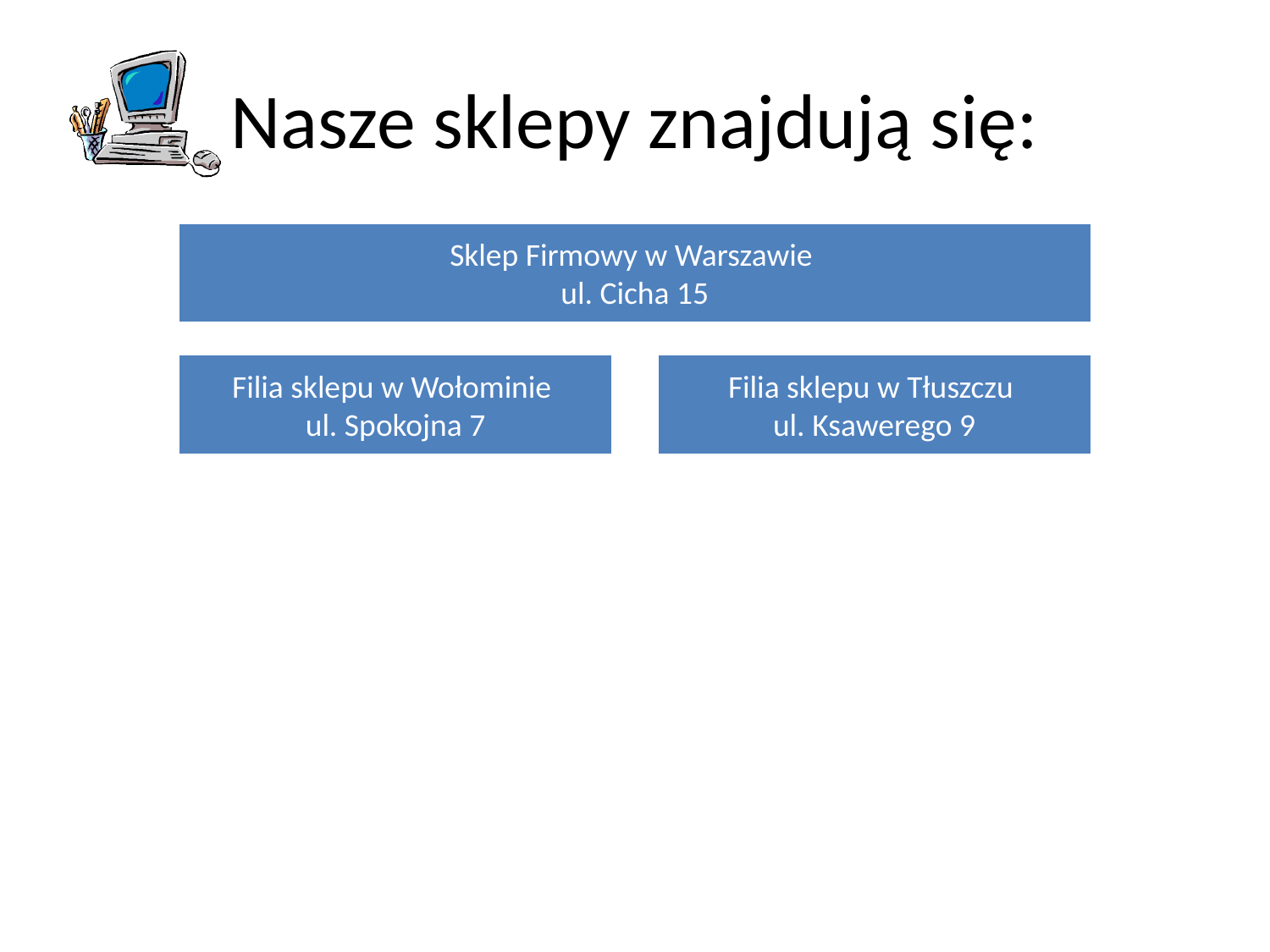

# Nasze sklepy znajdują się:
Sklep Firmowy w Warszawie
ul. Cicha 15
Filia sklepu w Wołominie
ul. Spokojna 7
Filia sklepu w Tłuszczu
ul. Ksawerego 9